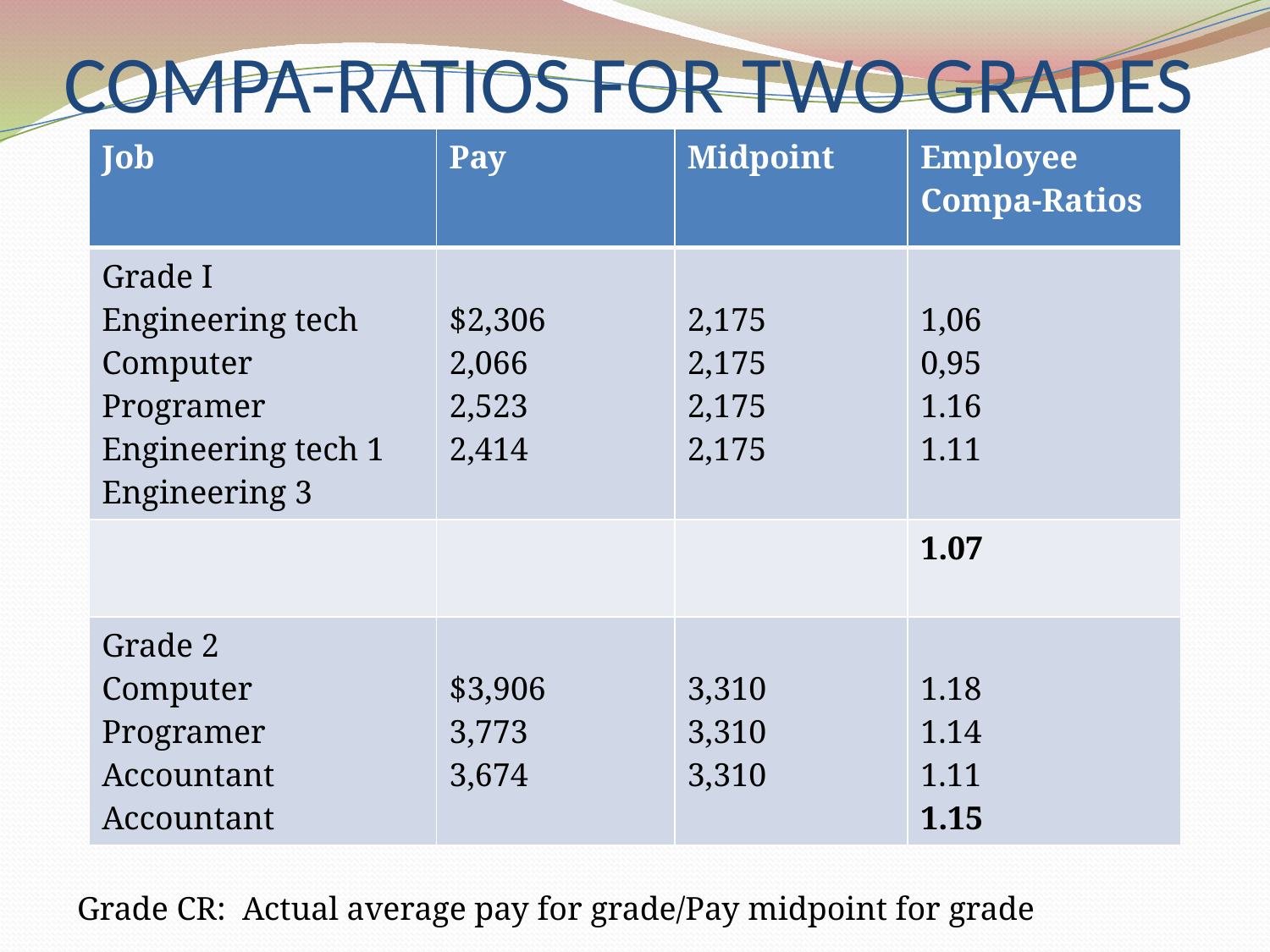

# COMPA-RATIOS FOR TWO GRADES
| Job | Pay | Midpoint | Employee Compa-Ratios |
| --- | --- | --- | --- |
| Grade I Engineering tech Computer Programer Engineering tech 1 Engineering 3 | $2,306 2,066 2,523 2,414 | 2,175 2,175 2,175 2,175 | 1,06 0,95 1.16 1.11 |
|  |  |  | 1.07 |
| Grade 2 Computer Programer Accountant Accountant | $3,906 3,773 3,674 | 3,310 3,310 3,310 | 1.18 1.14 1.11 1.15 |
Grade CR:  Actual average pay for grade/Pay midpoint for grade